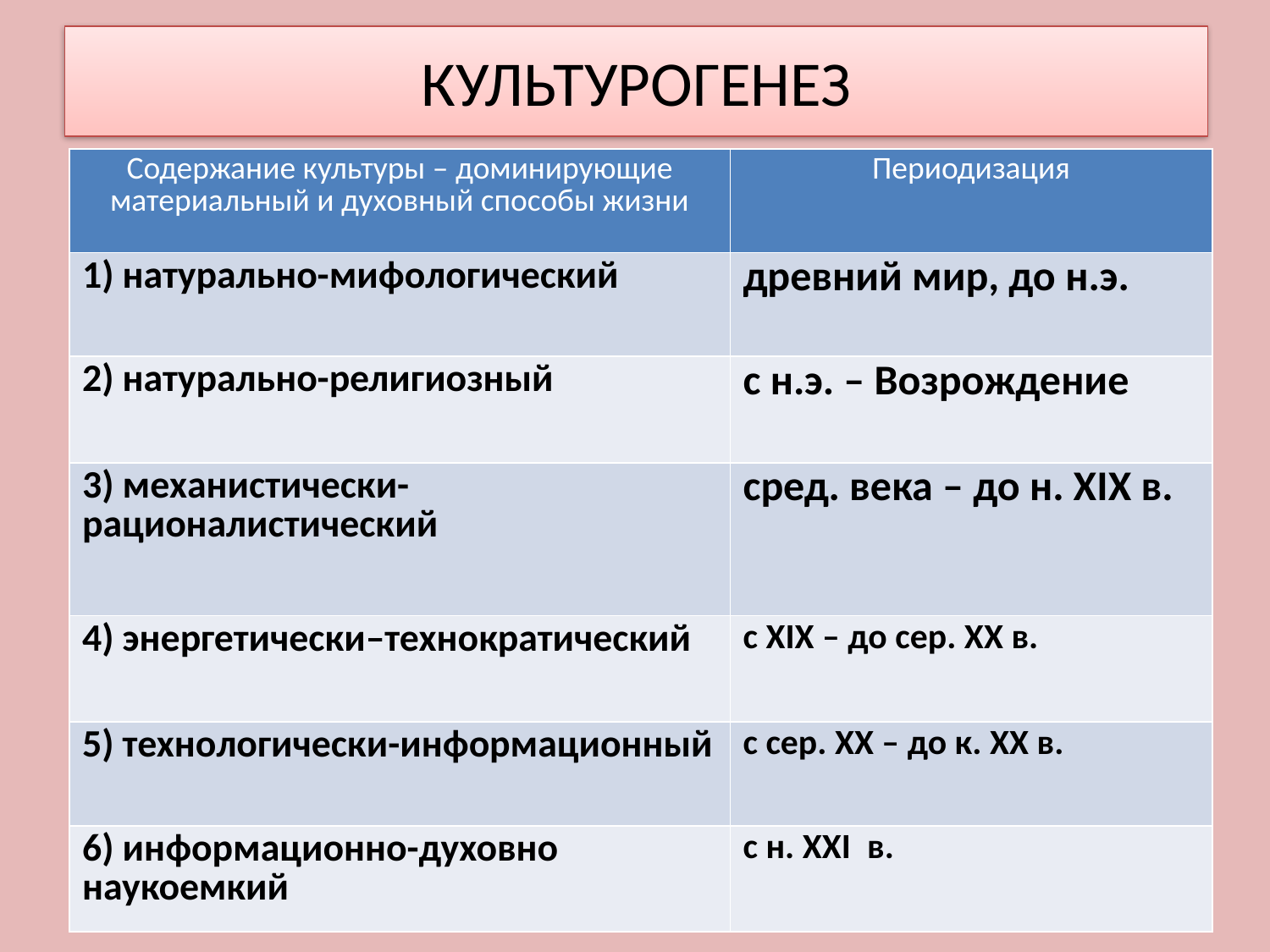

# КУЛЬТУРОГЕНЕЗ
| Содержание культуры – доминирующие материальный и духовный способы жизни | Периодизация |
| --- | --- |
| 1) натурально-мифологический | древний мир, до н.э. |
| 2) натурально-религиозный | с н.э. – Возрождение |
| 3) механистически-рационалистический | сред. века – до н. ХIХ в. |
| 4) энергетически–технократический | с ХIХ – до сер. ХХ в. |
| 5) технологически-информационный | с сер. ХХ – до к. ХХ в. |
| 6) информационно-духовно наукоемкий | с н. ХХI в. |